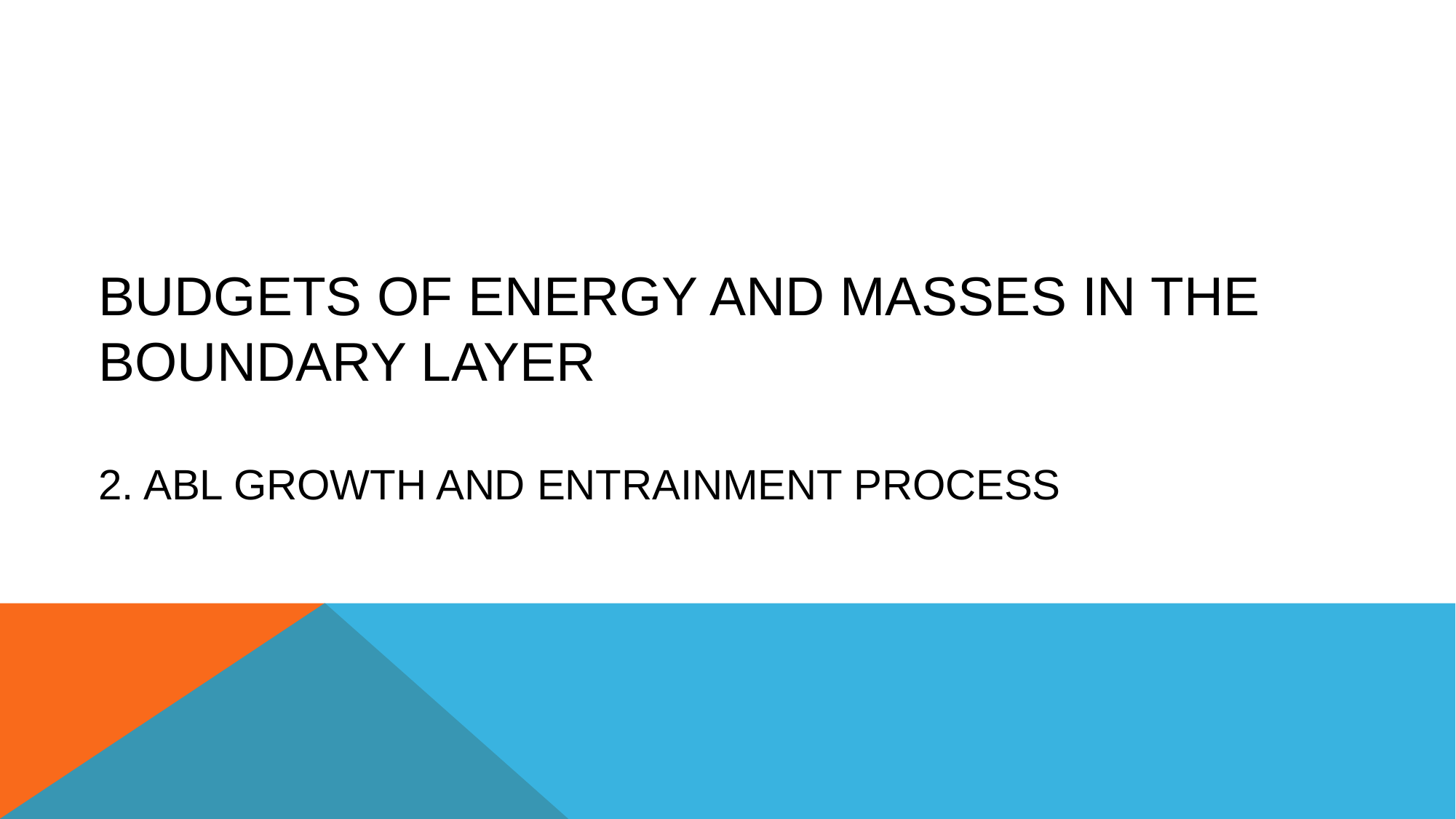

# Budgets of energy and masses in the boundary layer 2. ABL growth and entrainment process